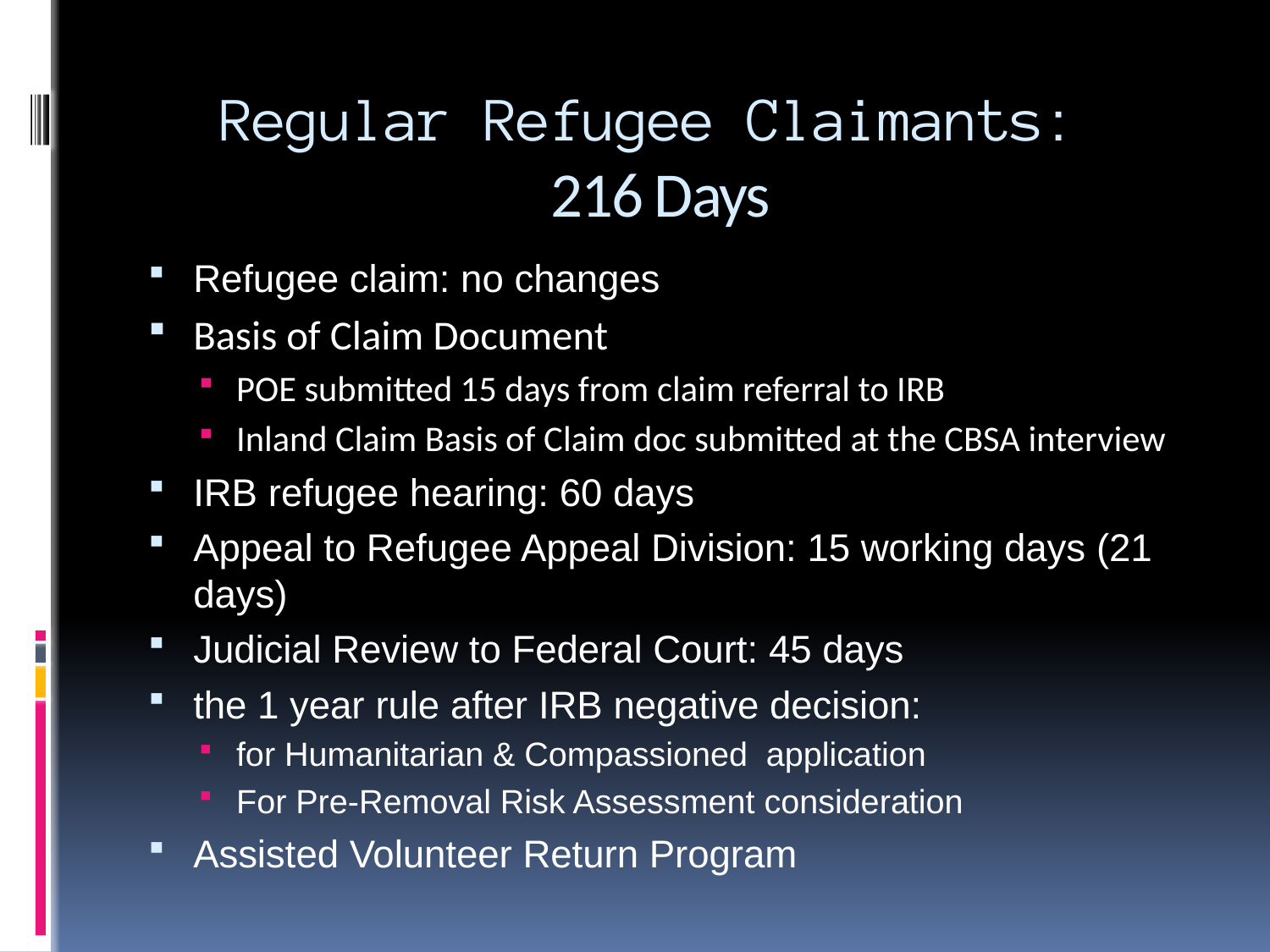

# Regular Refugee Claimants: 216 Days
Refugee claim: no changes
Basis of Claim Document
POE submitted 15 days from claim referral to IRB
Inland Claim Basis of Claim doc submitted at the CBSA interview
IRB refugee hearing: 60 days
Appeal to Refugee Appeal Division: 15 working days (21 days)
Judicial Review to Federal Court: 45 days
the 1 year rule after IRB negative decision:
for Humanitarian & Compassioned  application
For Pre-Removal Risk Assessment consideration
Assisted Volunteer Return Program